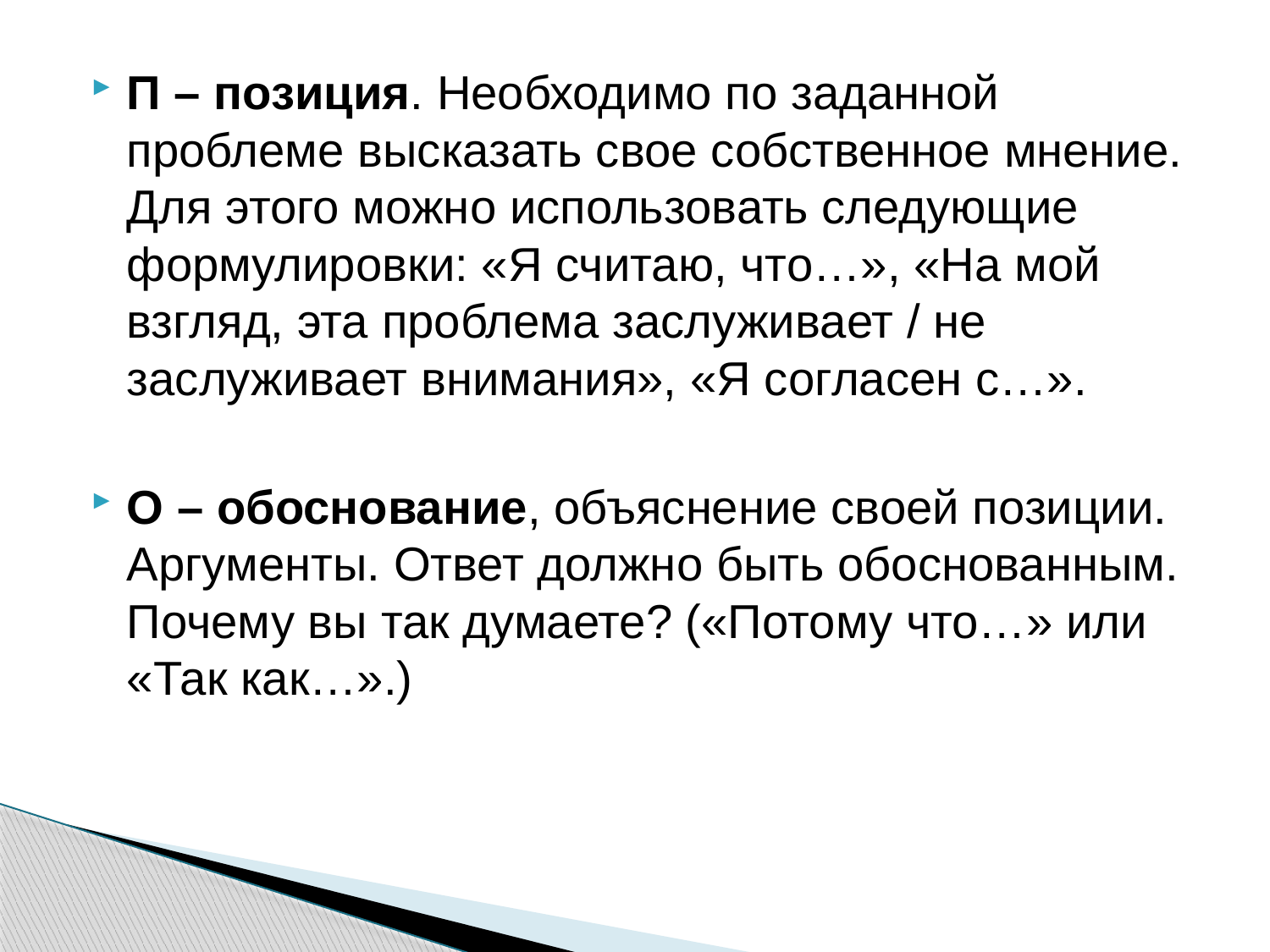

П – позиция. Необходимо по заданной проблеме высказать свое собственное мнение. Для этого можно использовать следующие формулировки: «Я считаю, что…», «На мой взгляд, эта проблема заслуживает / не заслуживает внимания», «Я согласен с…».

О – обоснование, объяснение своей позиции. Аргументы. Ответ должно быть обоснованным. Почему вы так думаете? («Потому что…» или «Так как…».)